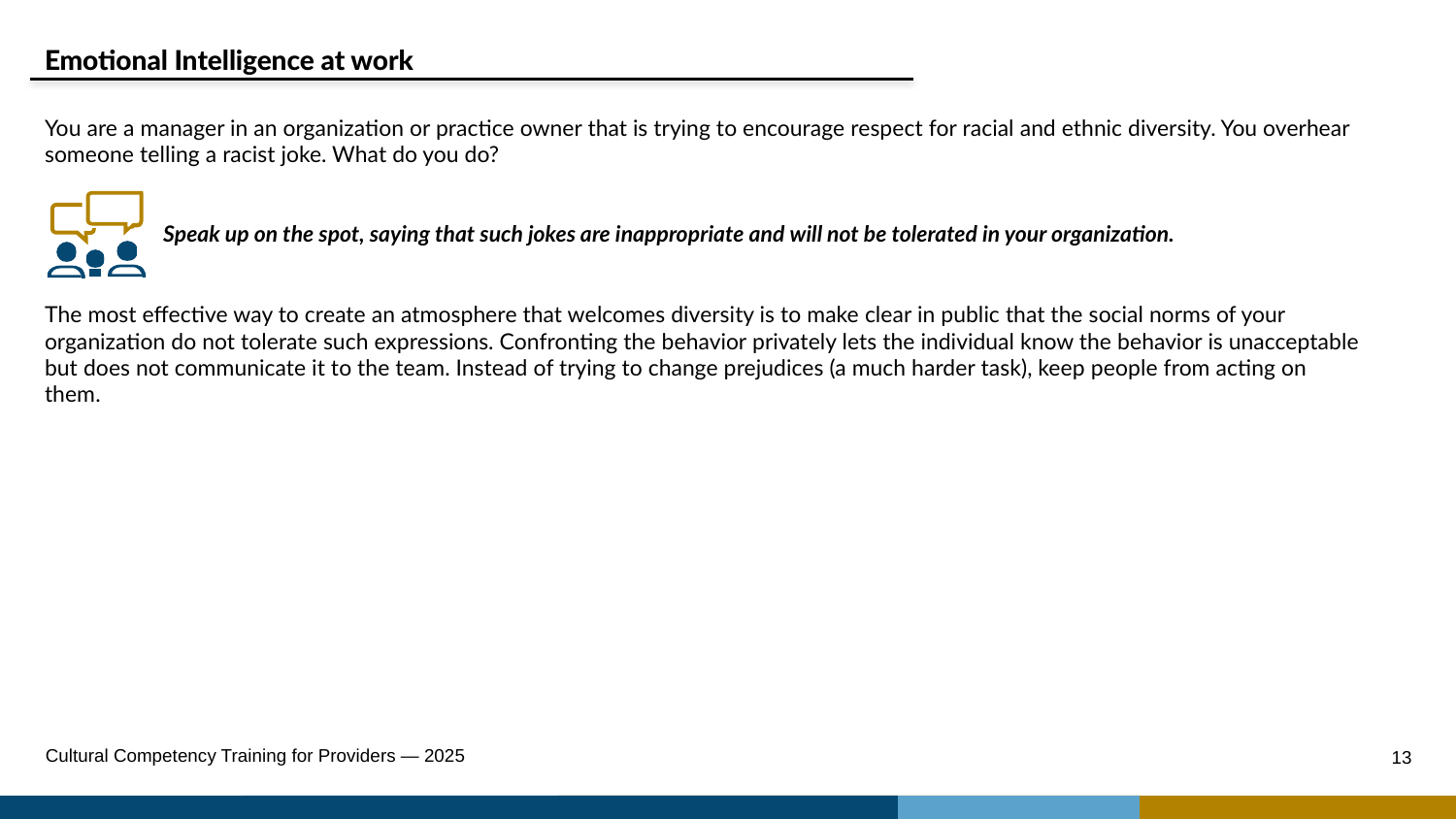

Emotional Intelligence at work
You are a manager in an organization or practice owner that is trying to encourage respect for racial and ethnic diversity. You overhear someone telling a racist joke. What do you do?

The most effective way to create an atmosphere that welcomes diversity is to make clear in public that the social norms of your organization do not tolerate such expressions. Confronting the behavior privately lets the individual know the behavior is unacceptable but does not communicate it to the team. Instead of trying to change prejudices (a much harder task), keep people from acting on them.

Speak up on the spot, saying that such jokes are inappropriate and will not be tolerated in your organization.
Cultural Competency Training for Providers — 2025